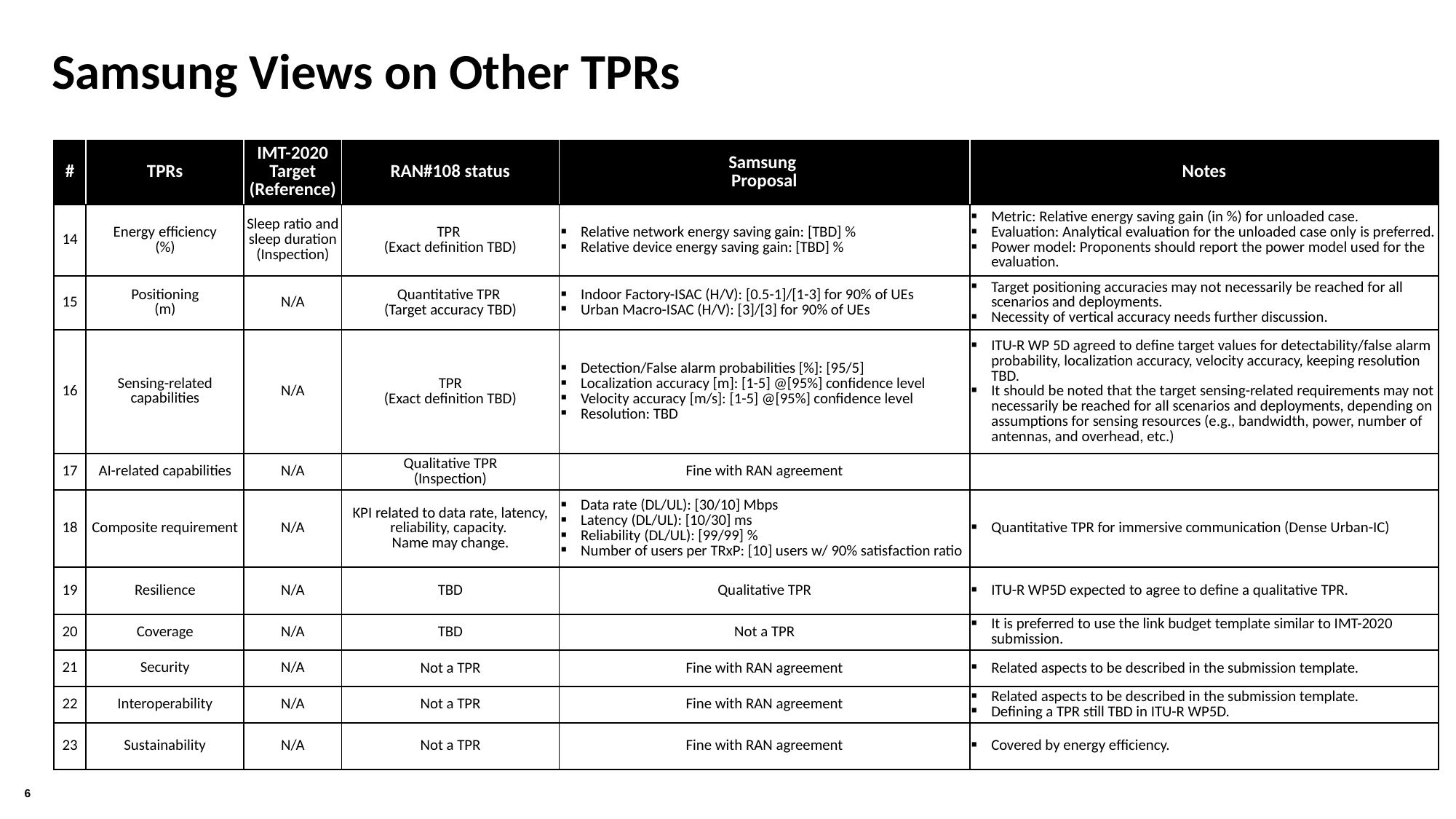

Samsung Views on Other TPRs

| # | TPRs | IMT-2020 Target (Reference) | RAN#108 status | Samsung Proposal | Notes |
| --- | --- | --- | --- | --- | --- |
| 14 | Energy efficiency (%) | Sleep ratio and sleep duration (Inspection) | TPR (Exact definition TBD) | Relative network energy saving gain: [TBD] % Relative device energy saving gain: [TBD] % | Metric: Relative energy saving gain (in %) for unloaded case. Evaluation: Analytical evaluation for the unloaded case only is preferred. Power model: Proponents should report the power model used for the evaluation. |
| 15 | Positioning (m) | N/A | Quantitative TPR (Target accuracy TBD) | Indoor Factory-ISAC (H/V): [0.5-1]/[1-3] for 90% of UEs Urban Macro-ISAC (H/V): [3]/[3] for 90% of UEs | Target positioning accuracies may not necessarily be reached for all scenarios and deployments. Necessity of vertical accuracy needs further discussion. |
| 16 | Sensing-related capabilities | N/A | TPR (Exact definition TBD) | Detection/False alarm probabilities [%]: [95/5] Localization accuracy [m]: [1-5] @[95%] confidence level Velocity accuracy [m/s]: [1-5] @[95%] confidence level Resolution: TBD | ITU-R WP 5D agreed to define target values for detectability/false alarm probability, localization accuracy, velocity accuracy, keeping resolution TBD. It should be noted that the target sensing-related requirements may not necessarily be reached for all scenarios and deployments, depending on assumptions for sensing resources (e.g., bandwidth, power, number of antennas, and overhead, etc.) |
| 17 | AI-related capabilities | N/A | Qualitative TPR (Inspection) | Fine with RAN agreement |  |
| 18 | Composite requirement | N/A | KPI related to data rate, latency, reliability, capacity. Name may change. | Data rate (DL/UL): [30/10] Mbps Latency (DL/UL): [10/30] ms Reliability (DL/UL): [99/99] % Number of users per TRxP: [10] users w/ 90% satisfaction ratio | Quantitative TPR for immersive communication (Dense Urban-IC) |
| 19 | Resilience | N/A | TBD | Qualitative TPR | ITU-R WP5D expected to agree to define a qualitative TPR. |
| 20 | Coverage | N/A | TBD | Not a TPR | It is preferred to use the link budget template similar to IMT-2020 submission. |
| 21 | Security | N/A | Not a TPR | Fine with RAN agreement | Related aspects to be described in the submission template. |
| 22 | Interoperability | N/A | Not a TPR | Fine with RAN agreement | Related aspects to be described in the submission template. Defining a TPR still TBD in ITU-R WP5D. |
| 23 | Sustainability | N/A | Not a TPR | Fine with RAN agreement | Covered by energy efficiency. |